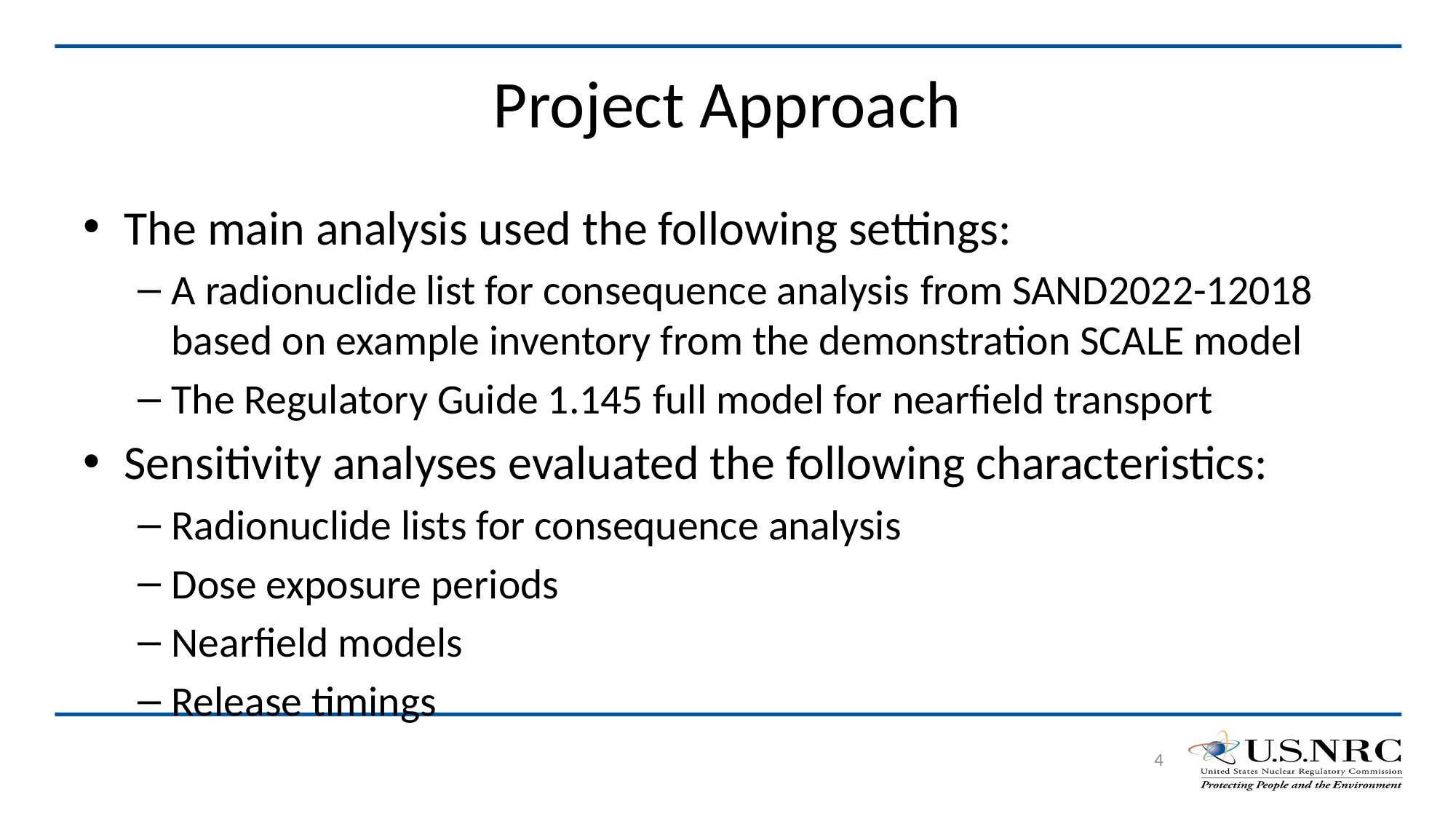

# Project Approach
The main analysis used the following settings:
A radionuclide list for consequence analysis from SAND2022-12018 based on example inventory from the demonstration SCALE model
The Regulatory Guide 1.145 full model for nearfield transport
Sensitivity analyses evaluated the following characteristics:
Radionuclide lists for consequence analysis
Dose exposure periods
Nearfield models
Release timings
4